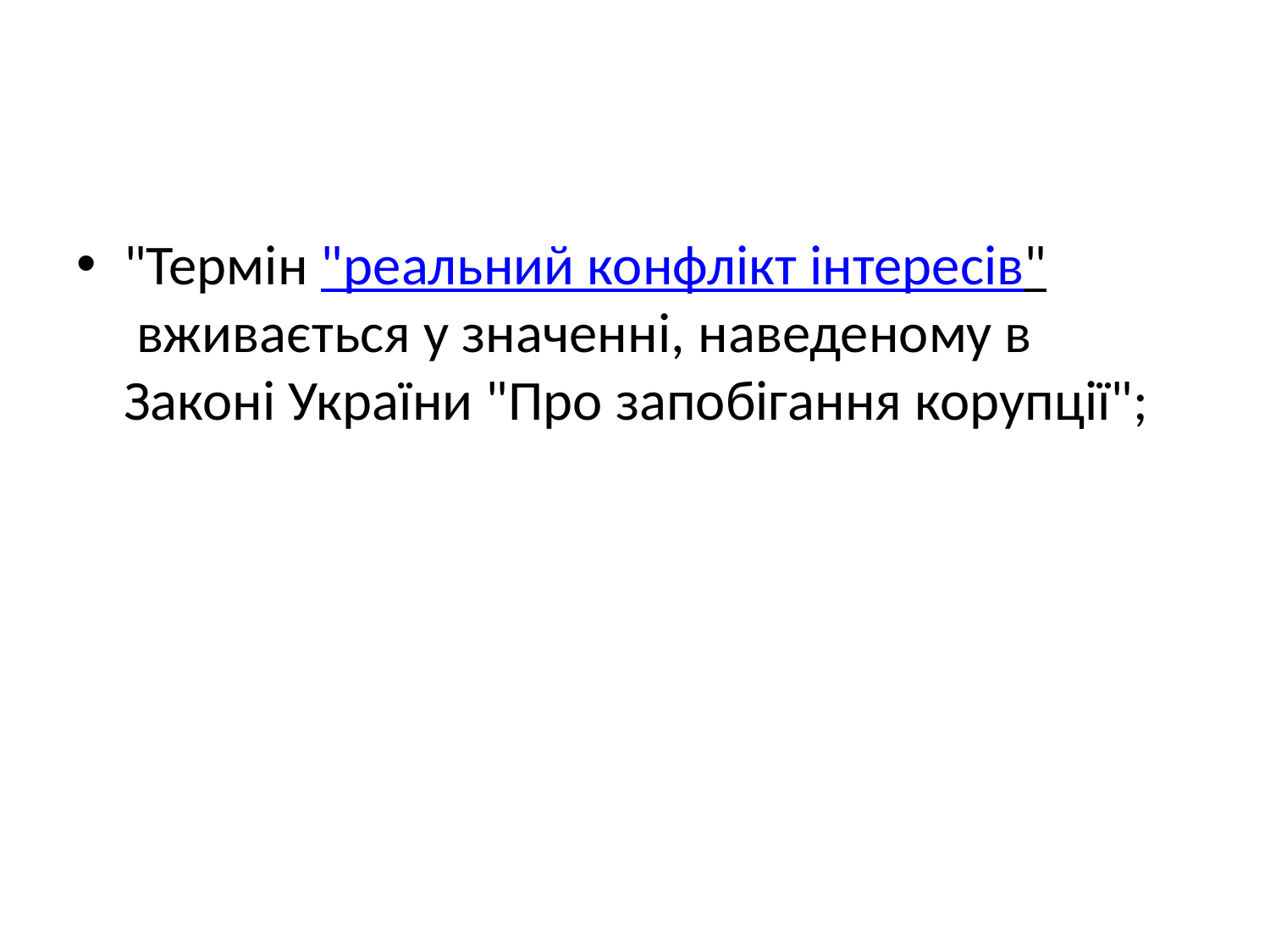

#
"Термін "реальний конфлікт інтересів" вживається у значенні, наведеному в Законі України "Про запобігання корупції";